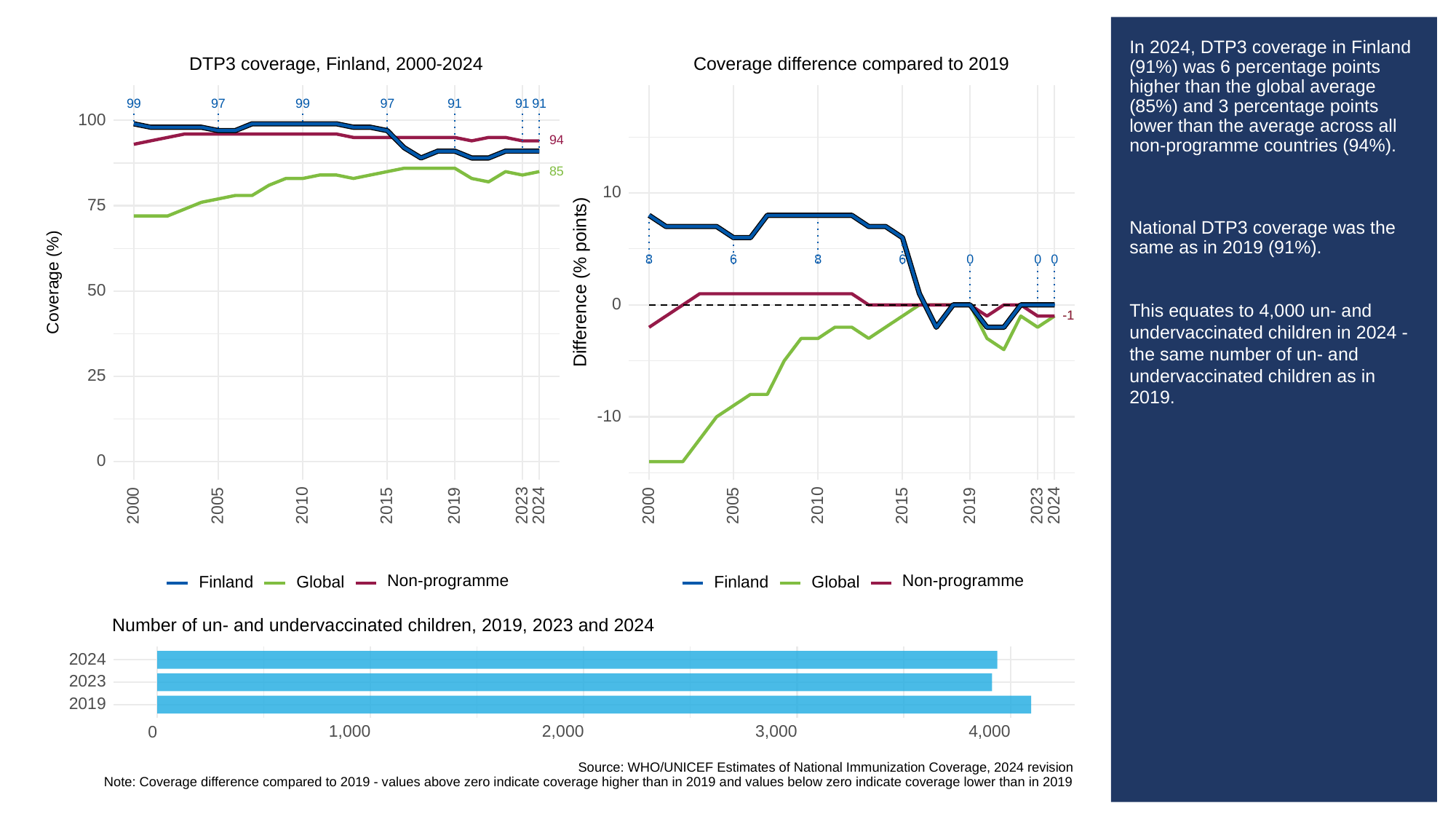

# In 2024, DTP3 coverage in Finland (91%) was 6 percentage points higher than the global average (85%) and 3 percentage points lower than the average across all non-programme countries (94%).

National DTP3 coverage was the same as in 2019 (91%).

This equates to 4,000 un- and undervaccinated children in 2024 - the same number of un- and undervaccinated children as in 2019.

Coverage difference compared to 2019
DTP3 coverage, Finland, 2000-2024

99
97
99
97
91
91
91

100

94

85

10

75

8
6
8
6
0
0
0

Difference (% points)
Coverage (%)
50

0

-1
-1

25

-10

0

2023
2023
2000
2005
2010
2015
2019
2024
2000
2005
2010
2015
2019
2024
Non-programme
Non-programme
Global
Global
Finland
Finland

Number of un- and undervaccinated children, 2019, 2023 and 2024

2024

2023

2019

1,000
2,000
3,000
4,000
0
Source: WHO/UNICEF Estimates of National Immunization Coverage, 2024 revision
Note: Coverage difference compared to 2019 - values above zero indicate coverage higher than in 2019 and values below zero indicate coverage lower than in 2019